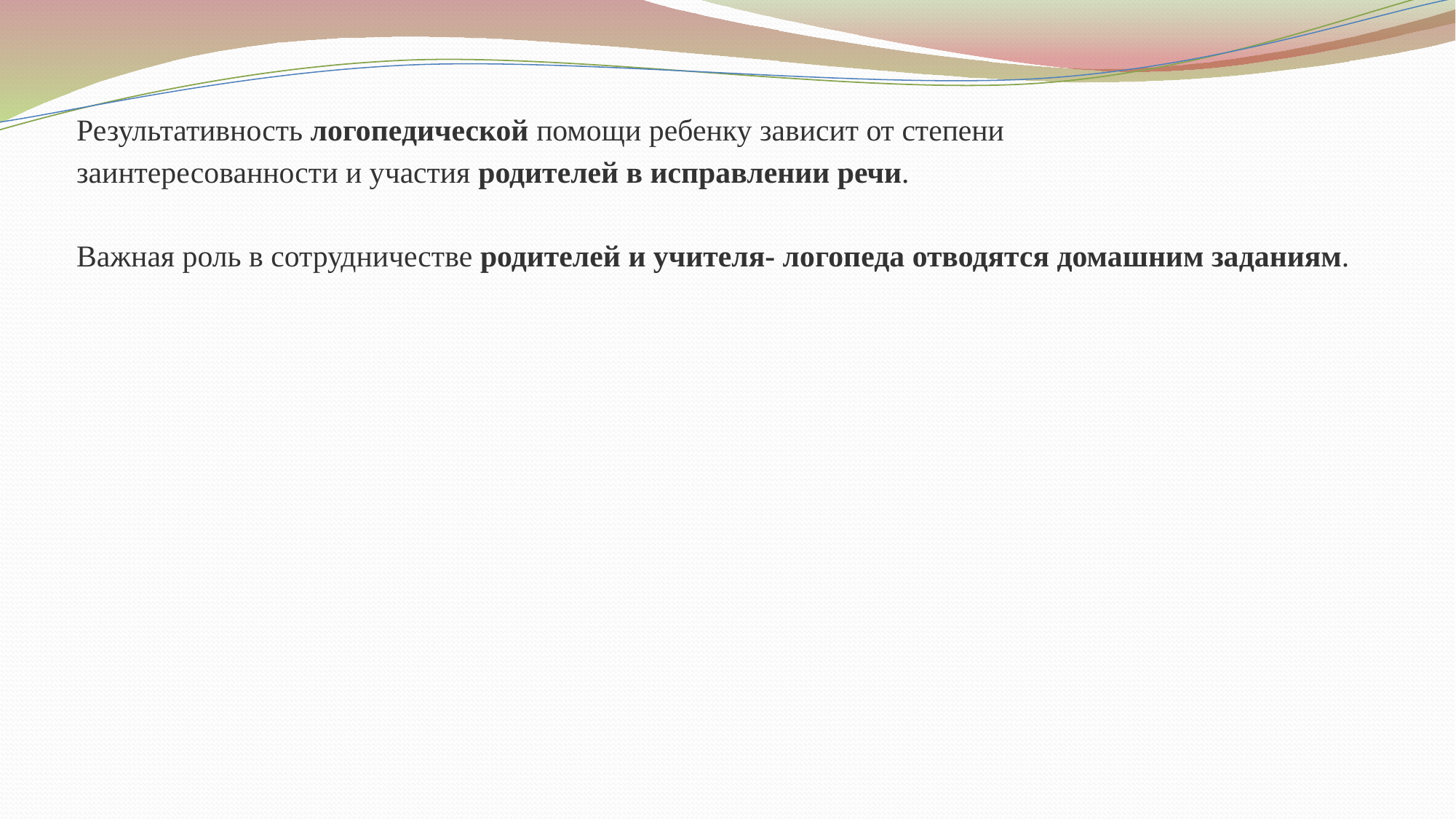

Результативность логопедической помощи ребенку зависит от степени
заинтересованности и участия родителей в исправлении речи.

Важная роль в сотрудничестве родителей и учителя- логопеда отводятся домашним заданиям.